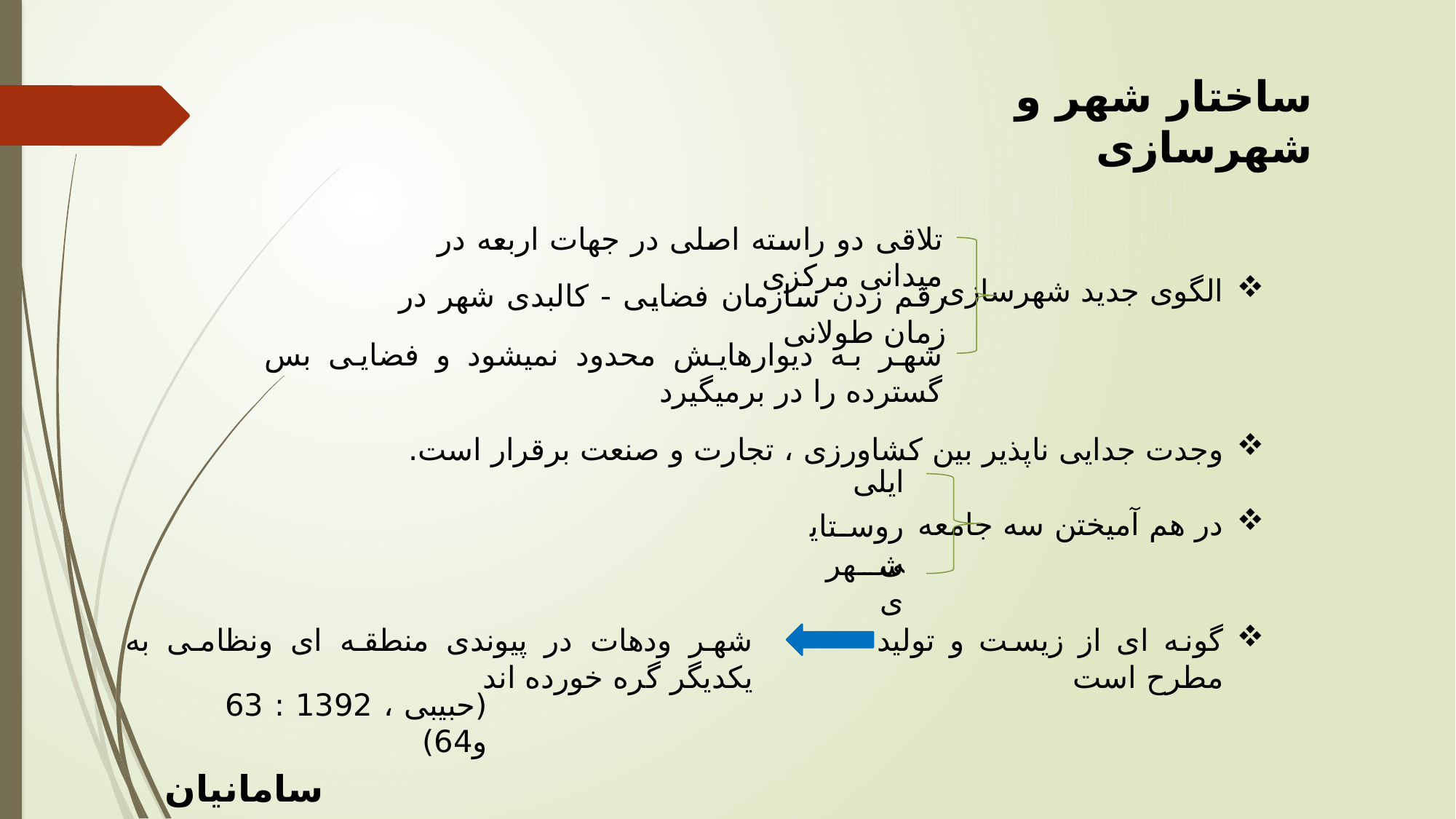

ساختار شهر و شهرسازی
تلاقی دو راسته اصلی در جهات اربعه در میدانی مرکزی

الگوی جدید شهرسازی
رقم زدن سازمان فضایی - کالبدی شهر در زمان طولانی
شهر به دیوارهایش محدود نمیشود و فضایی بس گسترده را در برمیگیرد
وجدت جدایی ناپذیر بین کشاورزی ، تجارت و صنعت برقرار است.
ایلی

در هم آمیختن سه جامعه
روستایی
شهری
گونه ای از زیست و تولید مطرح است
شهر ودهات در پیوندی منطقه ای ونظامی به یکدیگر گره خورده اند

(حبیبی ، 1392 : 63 و64)
سامانیان